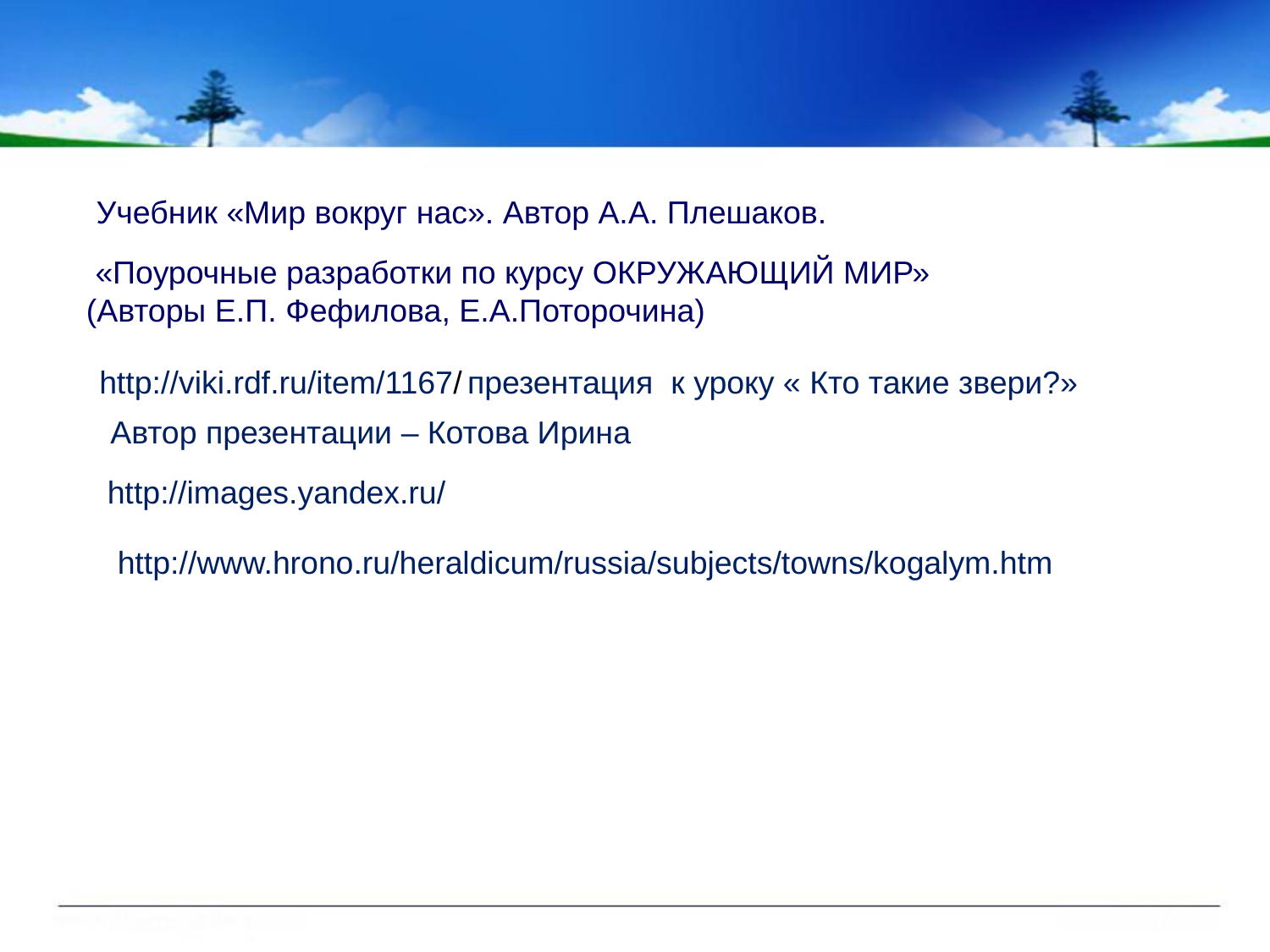

#
 Учебник «Мир вокруг нас». Автор А.А. Плешаков.
  «Поурочные разработки по курсу ОКРУЖАЮЩИЙ МИР»
 (Авторы Е.П. Фефилова, Е.А.Поторочина)
http://viki.rdf.ru/item/1167/
презентация  к уроку « Кто такие звери?»
Автор презентации – Котова Ирина
http://images.yandex.ru/
http://www.hrono.ru/heraldicum/russia/subjects/towns/kogalym.htm